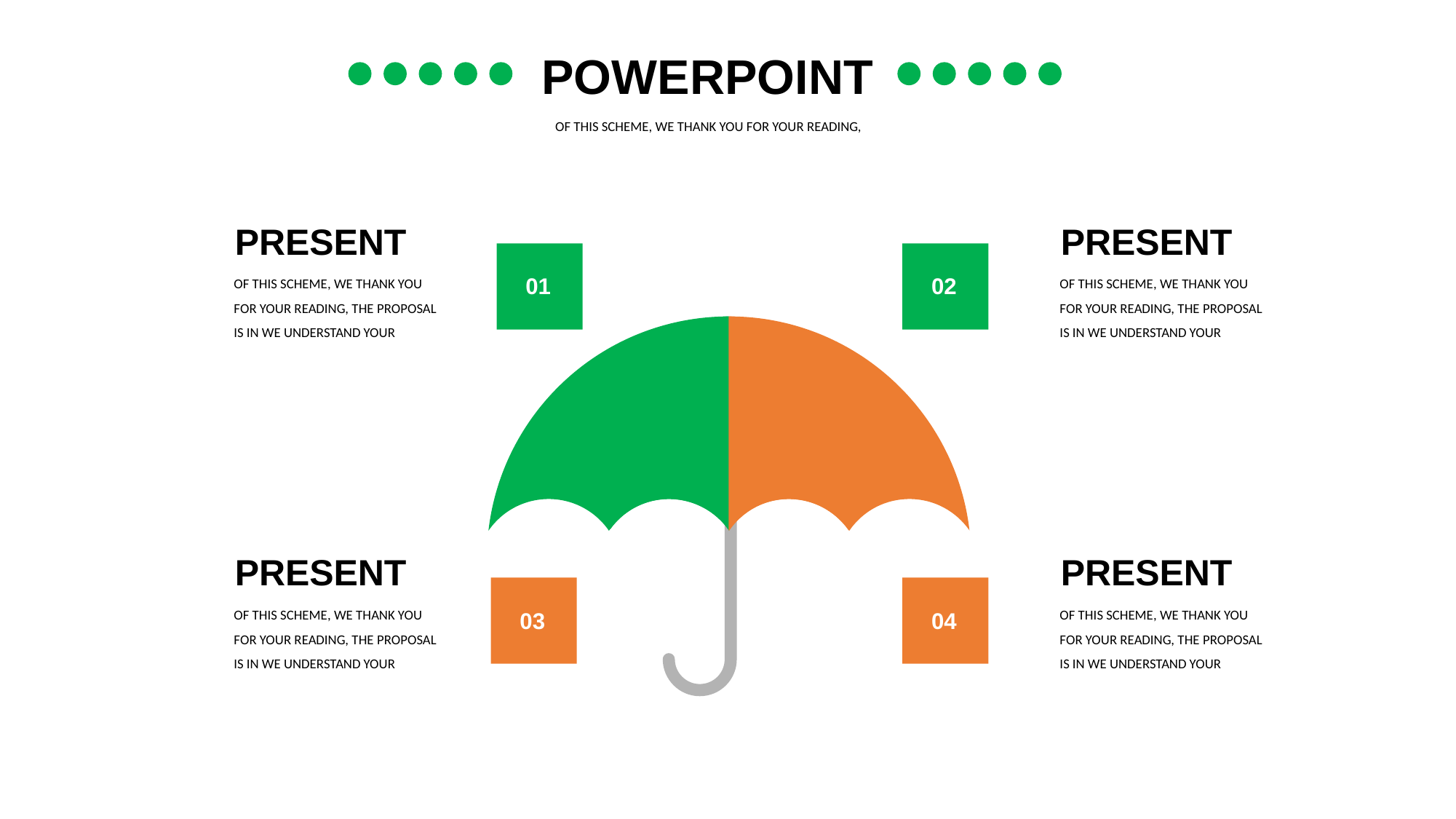

POWERPOINT

OF THIS SCHEME, WE THANK YOU FOR YOUR READING,
PRESENT
OF THIS SCHEME, WE THANK YOU FOR YOUR READING, THE PROPOSAL IS IN WE UNDERSTAND YOUR
PRESENT
OF THIS SCHEME, WE THANK YOU FOR YOUR READING, THE PROPOSAL IS IN WE UNDERSTAND YOUR

01
02

PRESENT
OF THIS SCHEME, WE THANK YOU FOR YOUR READING, THE PROPOSAL IS IN WE UNDERSTAND YOUR
PRESENT
OF THIS SCHEME, WE THANK YOU FOR YOUR READING, THE PROPOSAL IS IN WE UNDERSTAND YOUR

03
04